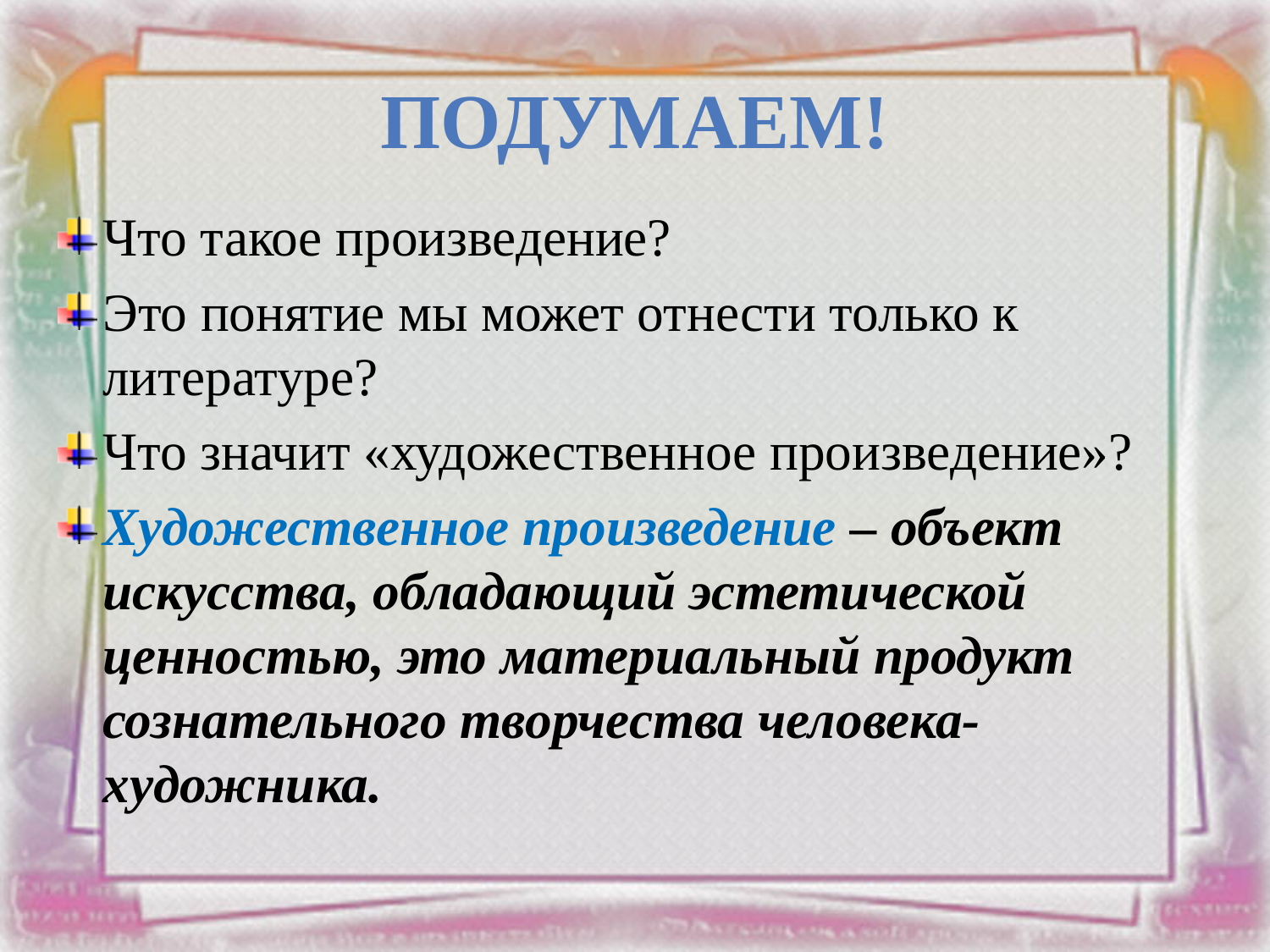

# Подумаем!
Что такое произведение?
Это понятие мы может отнести только к литературе?
Что значит «художественное произведение»?
Художественное произведение – объект искусства, обладающий эстетической ценностью, это материальный продукт сознательного творчества человека-художника.